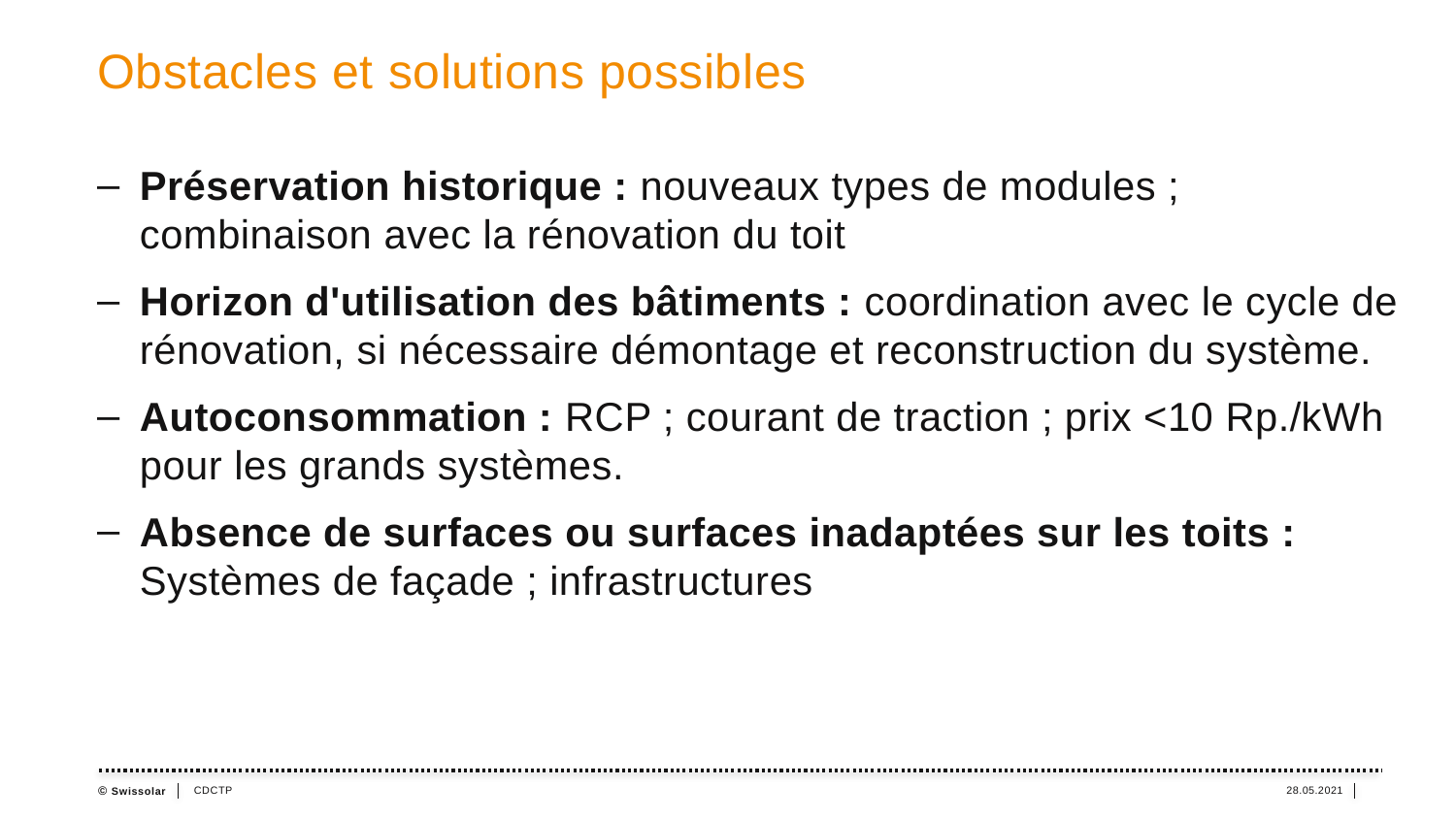

# Obstacles et solutions possibles
Préservation historique : nouveaux types de modules ; combinaison avec la rénovation du toit
Horizon d'utilisation des bâtiments : coordination avec le cycle de rénovation, si nécessaire démontage et reconstruction du système.
Autoconsommation : RCP ; courant de traction ; prix <10 Rp./kWh pour les grands systèmes.
Absence de surfaces ou surfaces inadaptées sur les toits : Systèmes de façade ; infrastructures
CDCTP
28.05.2021